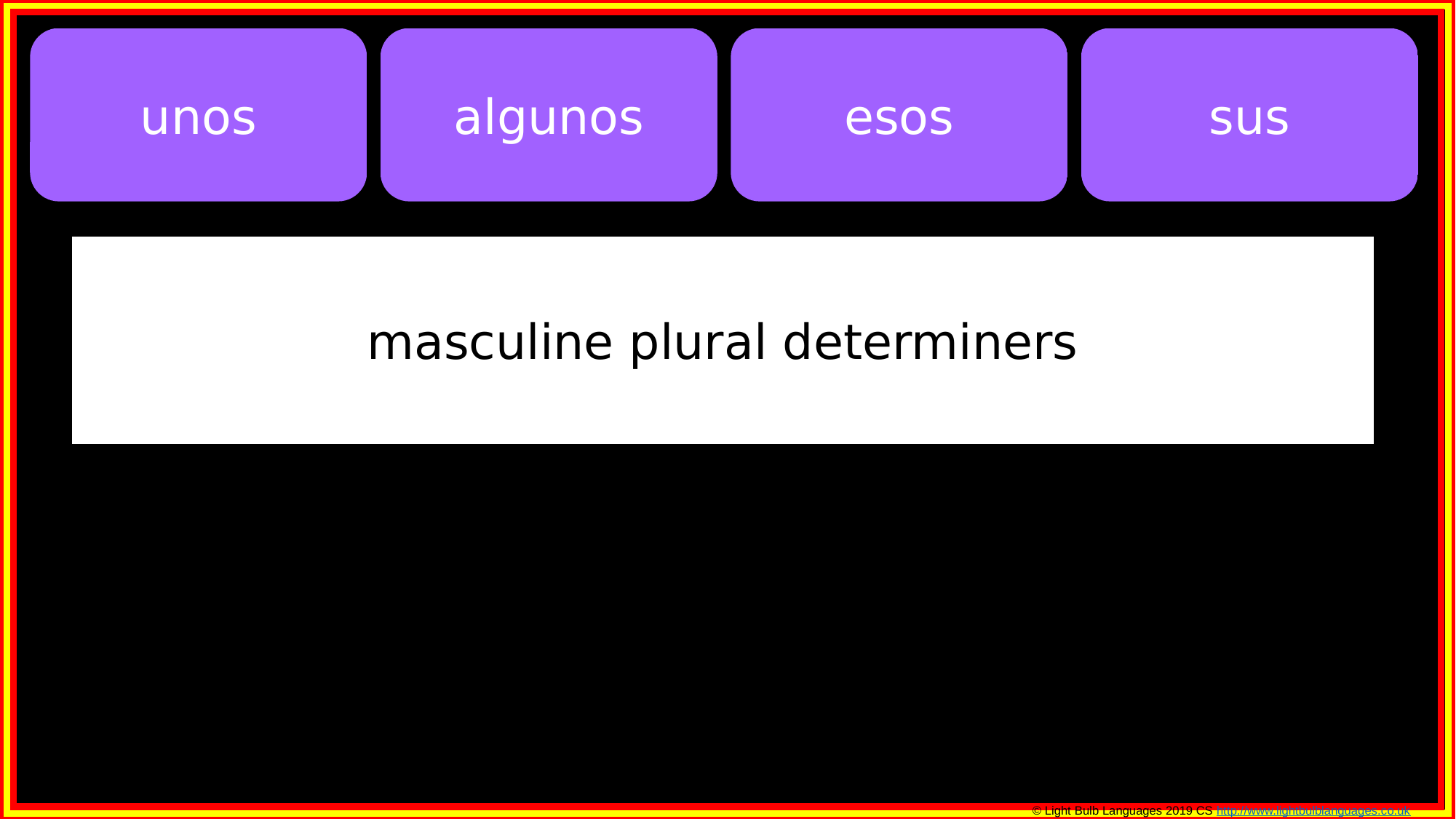

unos
algunos
esos
sus
masculine plural determiners
© Light Bulb Languages 2019 CS http://www.lightbulblanguages.co.uk